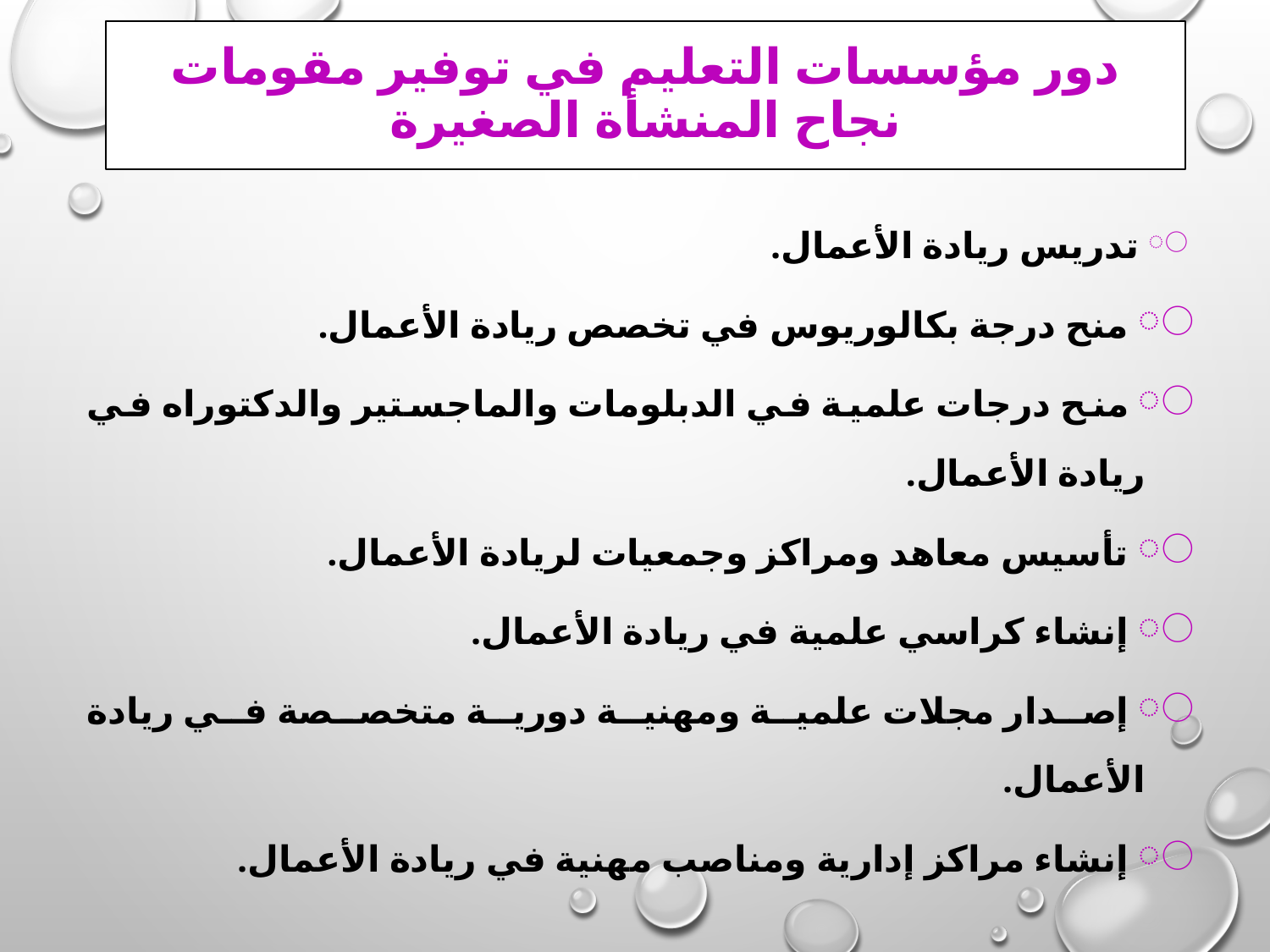

# دور مؤسسات التعليم في توفير مقومات نجاح المنشأة الصغيرة
 تدريس ريادة الأعمال.
 منح درجة بكالوريوس في تخصص ريادة الأعمال.
 منح درجات علمية في الدبلومات والماجستير والدكتوراه في ريادة الأعمال.
 تأسيس معاهد ومراكز وجمعيات لريادة الأعمال.
 إنشاء كراسي علمية في ريادة الأعمال.
 إصدار مجلات علمية ومهنية دورية متخصصة في ريادة الأعمال.
 إنشاء مراكز إدارية ومناصب مهنية في ريادة الأعمال.